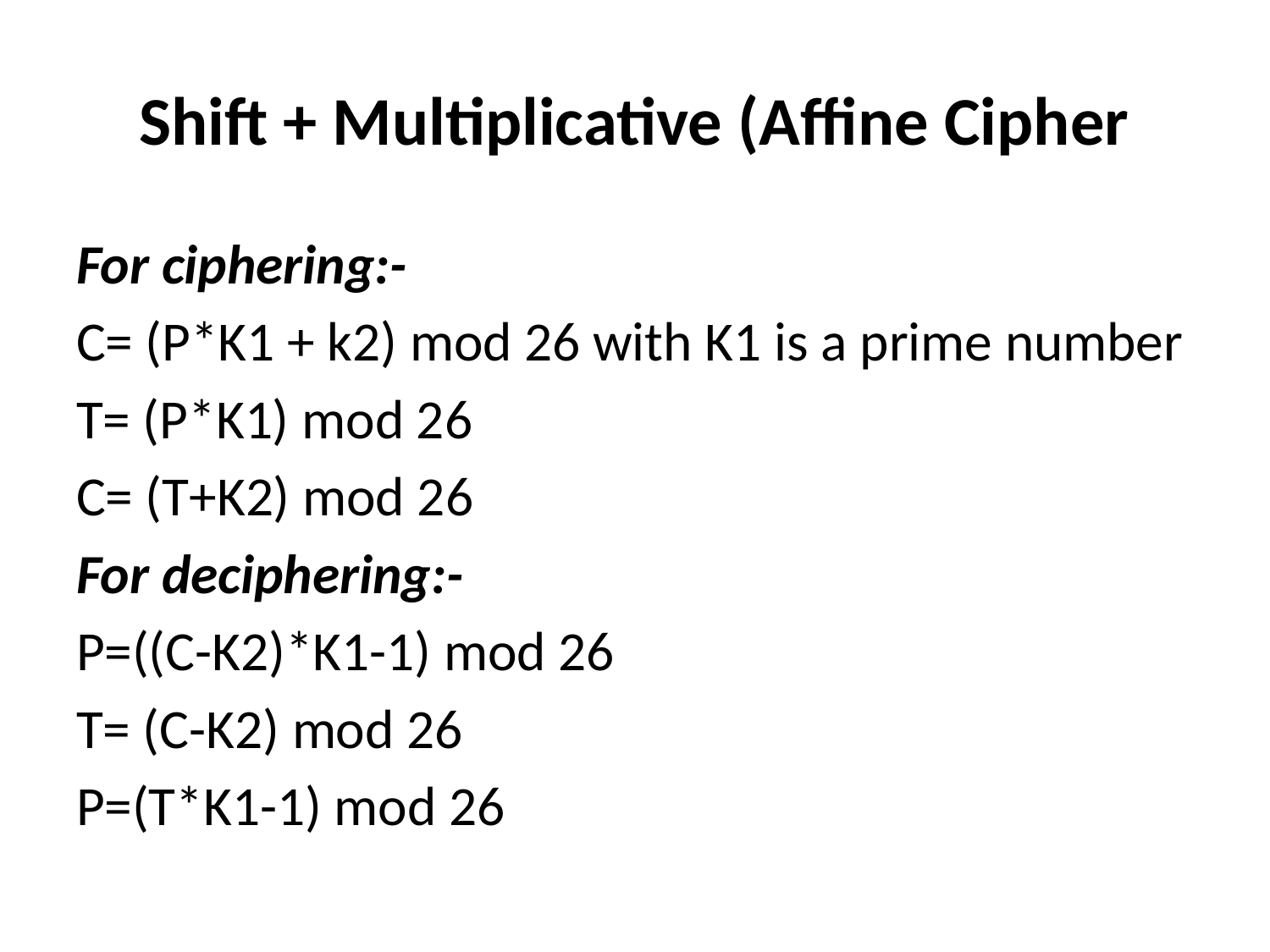

# Shift + Multiplicative (Affine Cipher
For ciphering:-
C= (P*K1 + k2) mod 26 with K1 is a prime number
T= (P*K1) mod 26
C= (T+K2) mod 26
For deciphering:-
P=((C-K2)*K1-1) mod 26
T= (C-K2) mod 26
P=(T*K1-1) mod 26